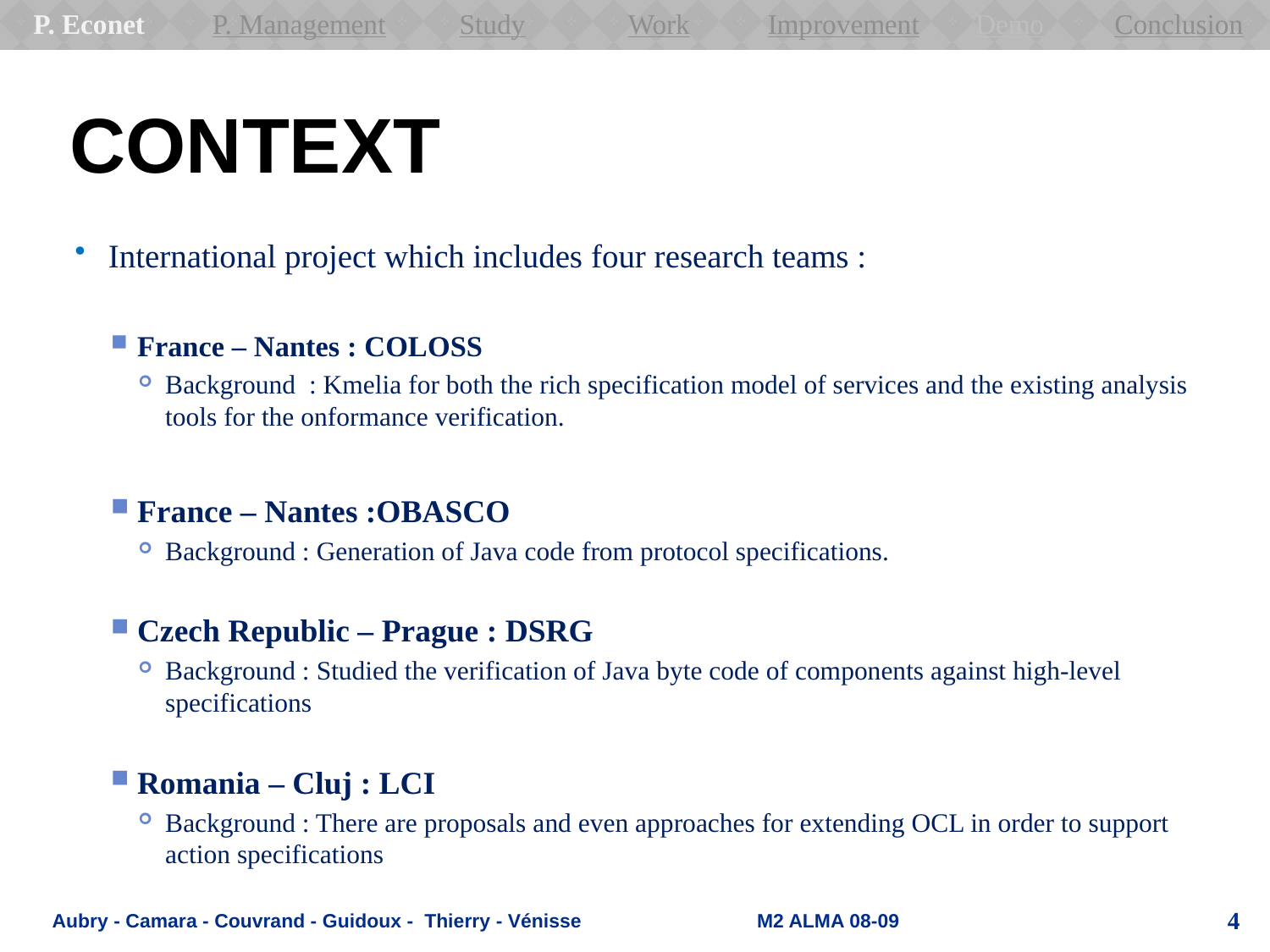

P. Econet
P. Management
Study
Work
Improvement
Conclusion
Demo
# context
International project which includes four research teams :

France – Nantes : COLOSS
Background  : Kmelia for both the rich specification model of services and the existing analysis tools for the onformance verification.

France – Nantes :OBASCO
Background : Generation of Java code from protocol specifications.

Czech Republic – Prague : DSRG
Background : Studied the verification of Java byte code of components against high-level specifications

Romania – Cluj : LCI
Background : There are proposals and even approaches for extending OCL in order to support action specifications

Aubry - Camara - Couvrand - Guidoux -  Thierry - Vénisse                                M2 ALMA 08-09
4